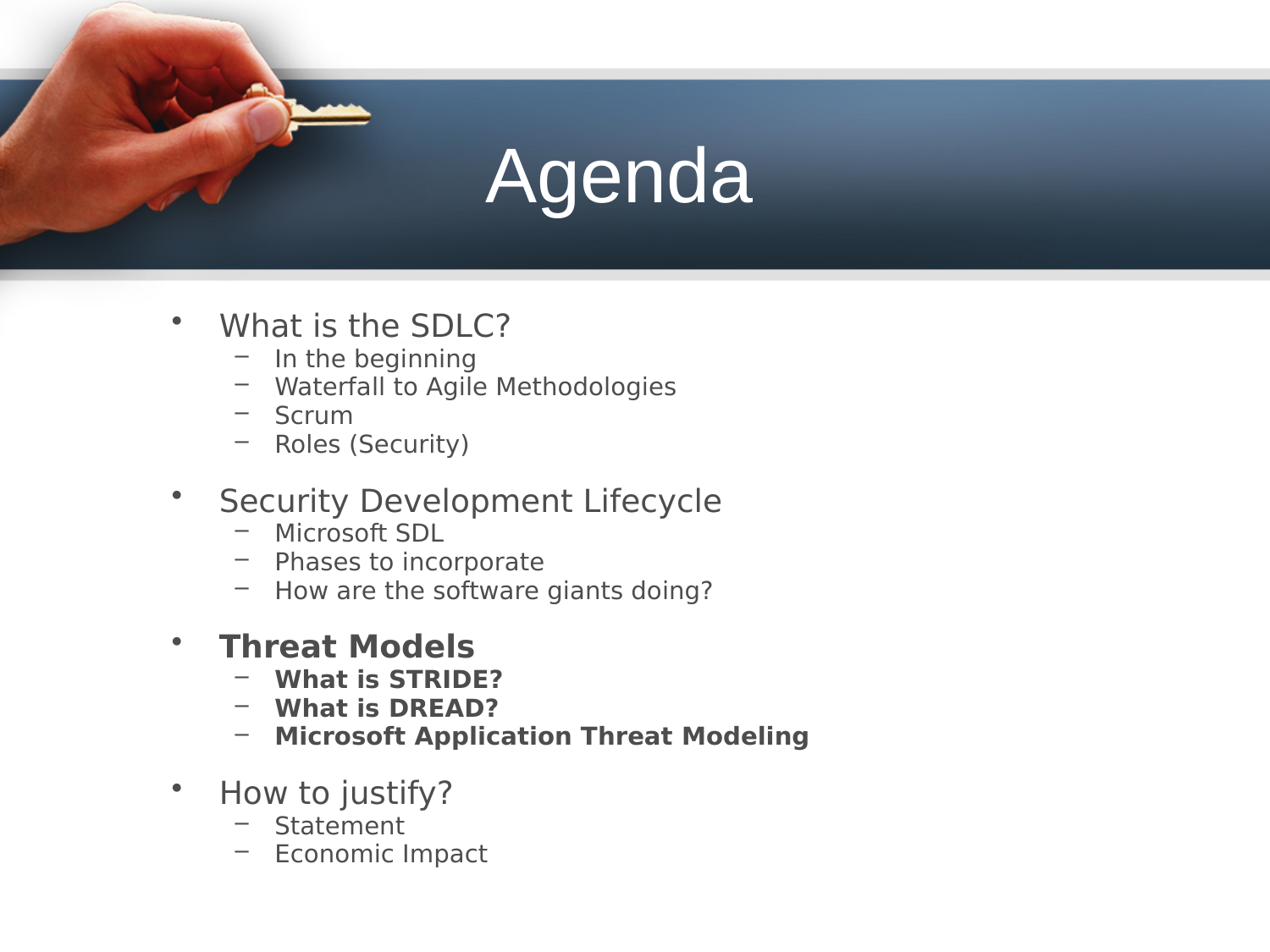

# Agenda
What is the SDLC?
In the beginning
Waterfall to Agile Methodologies
Scrum
Roles (Security)
Security Development Lifecycle
Microsoft SDL
Phases to incorporate
How are the software giants doing?
Threat Models
What is STRIDE?
What is DREAD?
Microsoft Application Threat Modeling
How to justify?
Statement
Economic Impact